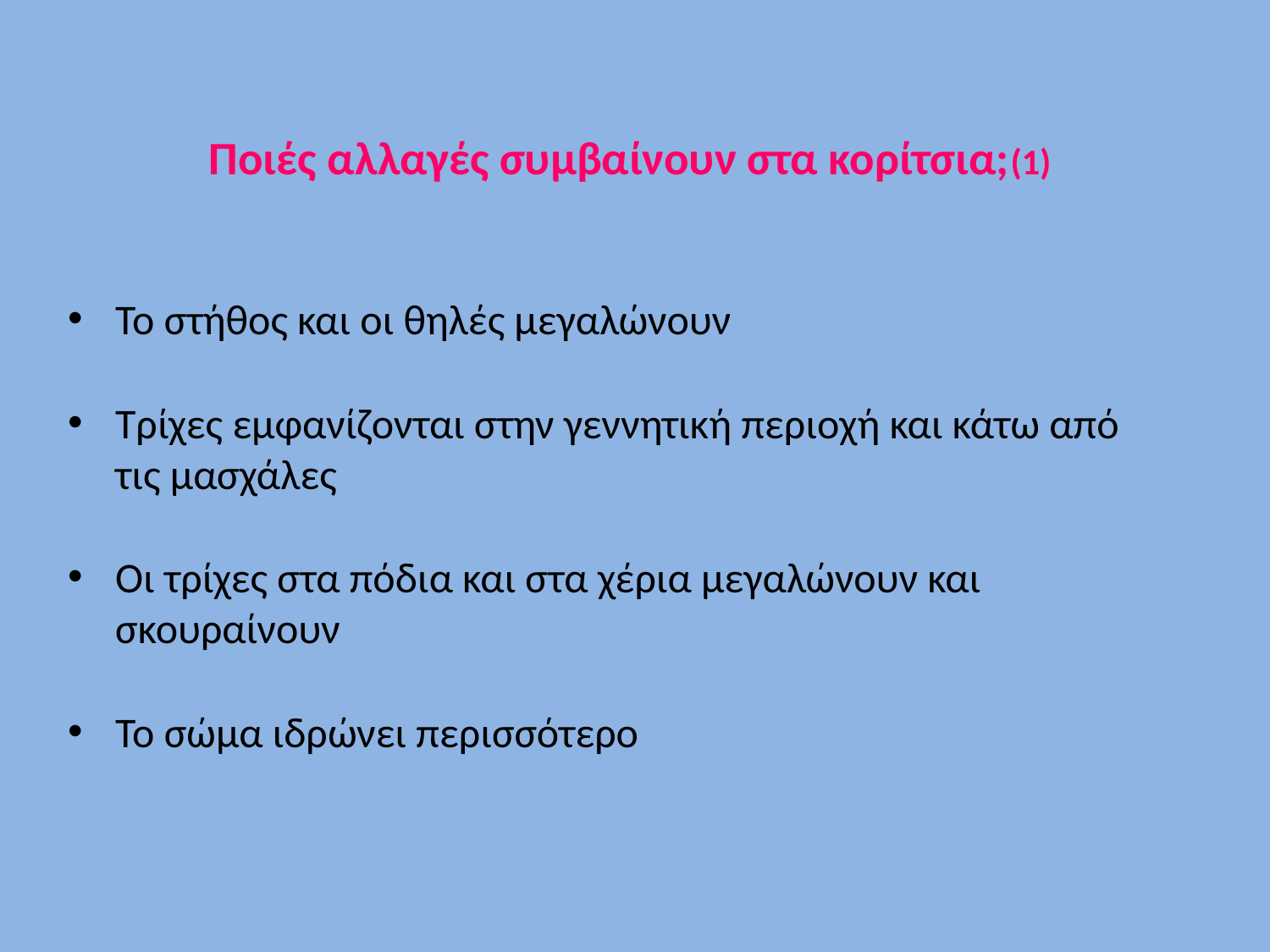

Ποιές αλλαγές συμβαίνουν στα κορίτσια;(1)
Το στήθος και οι θηλές μεγαλώνουν

Τρίχες εμφανίζονται στην γεννητική περιοχή και κάτω από τις μασχάλες

Οι τρίχες στα πόδια και στα χέρια μεγαλώνουν και σκουραίνουν

Το σώμα ιδρώνει περισσότερο